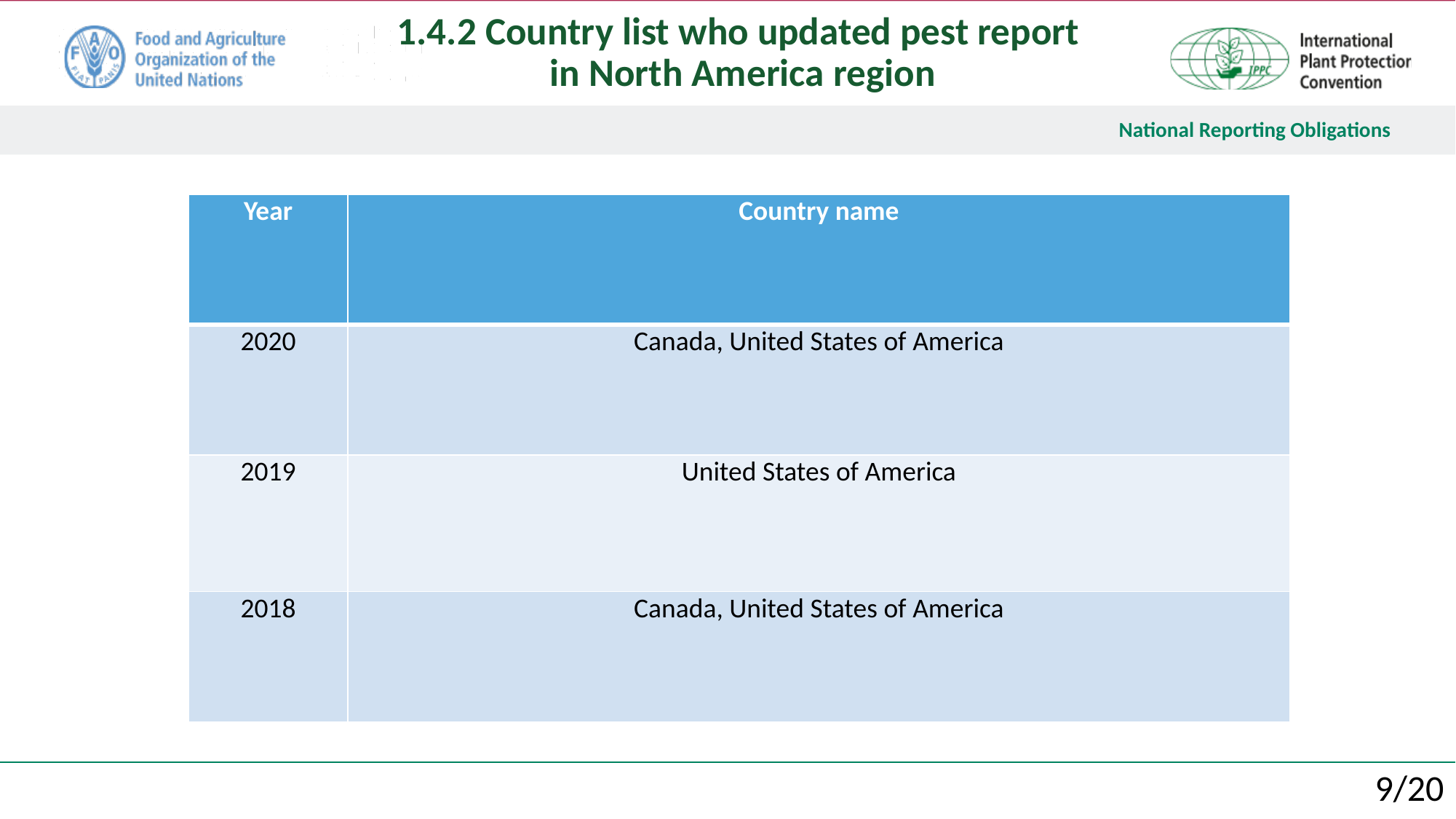

1.4.2 Country list who updated pest report
in North America region
| Year | Country name |
| --- | --- |
| 2020 | Canada, United States of America |
| 2019 | United States of America |
| 2018 | Canada, United States of America |
9/20